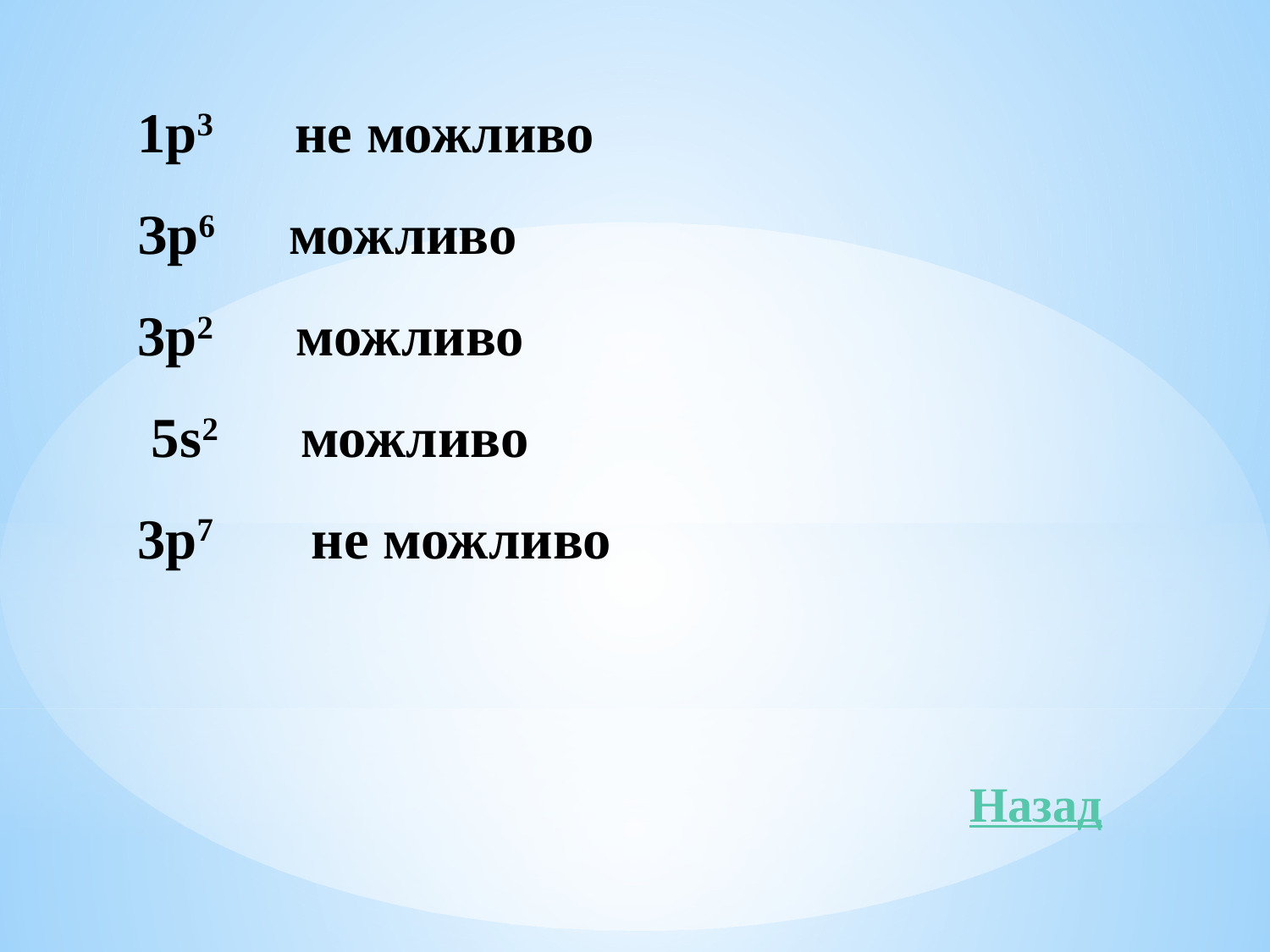

1р3       не можливо
Зр6         можливо
3р2          можливо
 5s2          можливо
3р7         не можливо

Назад